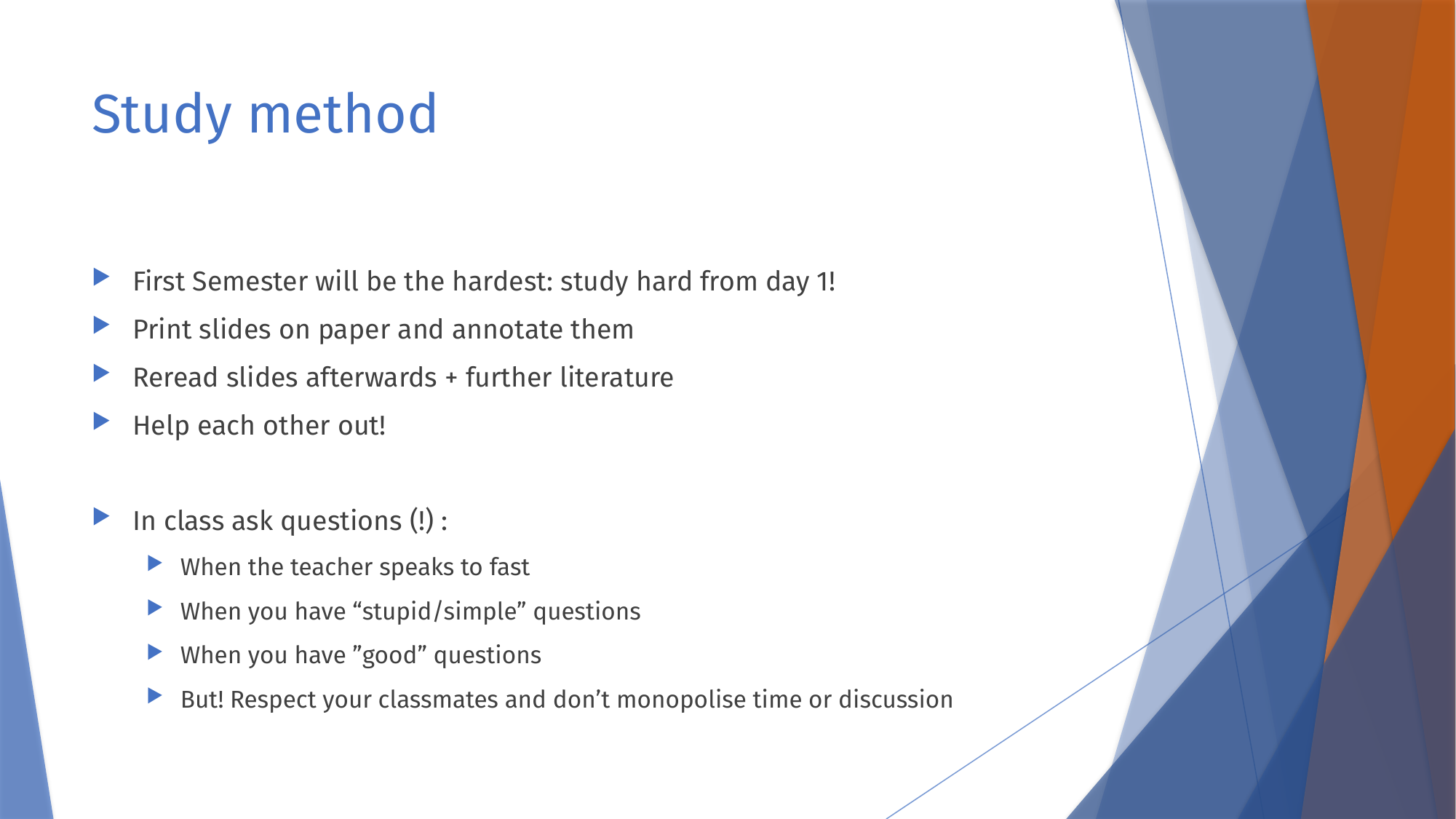

# Study method
First Semester will be the hardest: study hard from day 1!
Print slides on paper and annotate them
Reread slides afterwards + further literature
Help each other out!

In class ask questions (!) :
When the teacher speaks to fast
When you have “stupid/simple” questions
When you have ”good” questions
But! Respect your classmates and don’t monopolise time or discussion